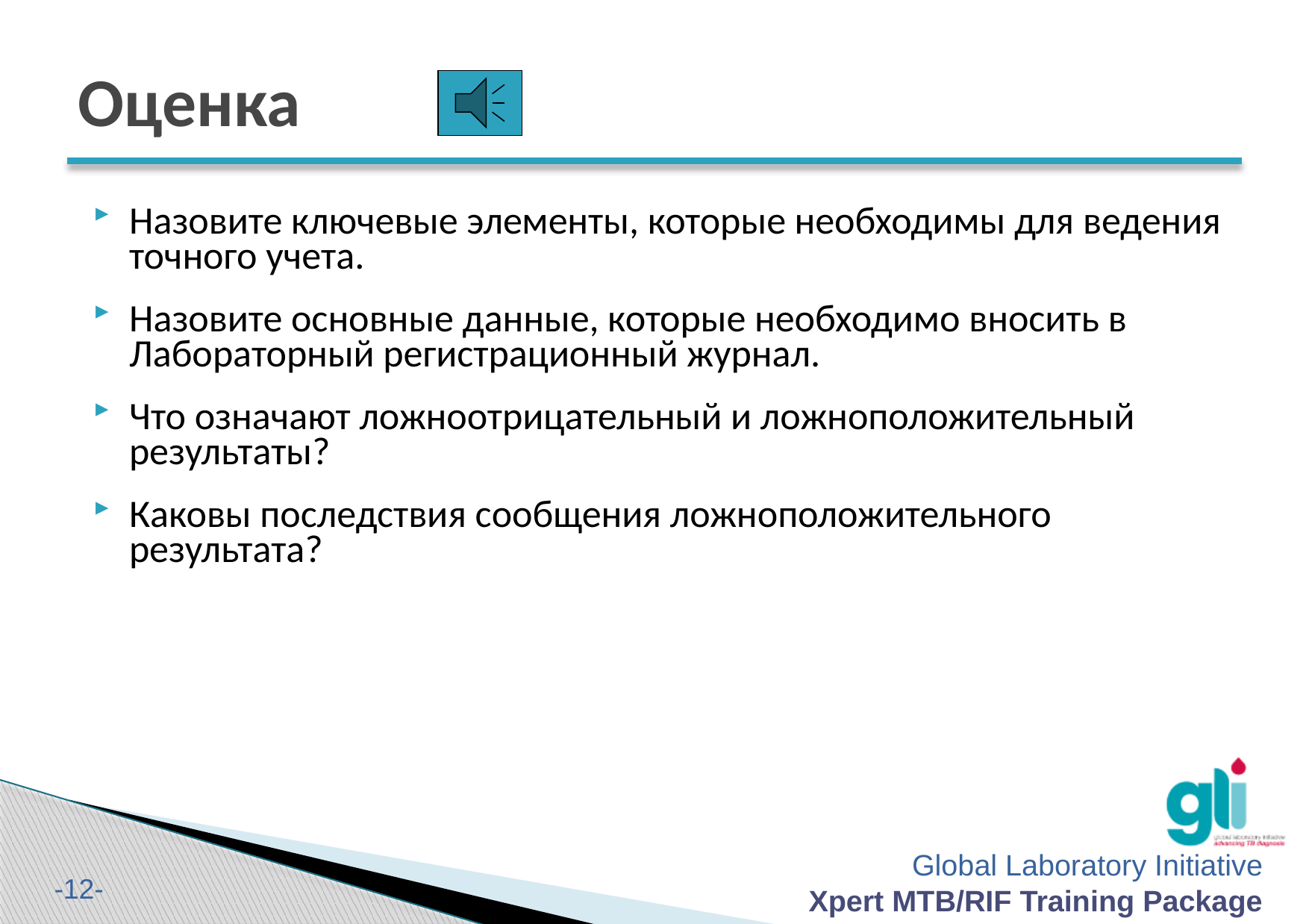

# Оценка

Назовите ключевые элементы, которые необходимы для ведения точного учета.
Назовите основные данные, которые необходимо вносить в Лабораторный регистрационный журнал.
Что означают ложноотрицательный и ложноположительный результаты?
Каковы последствия сообщения ложноположительного результата?